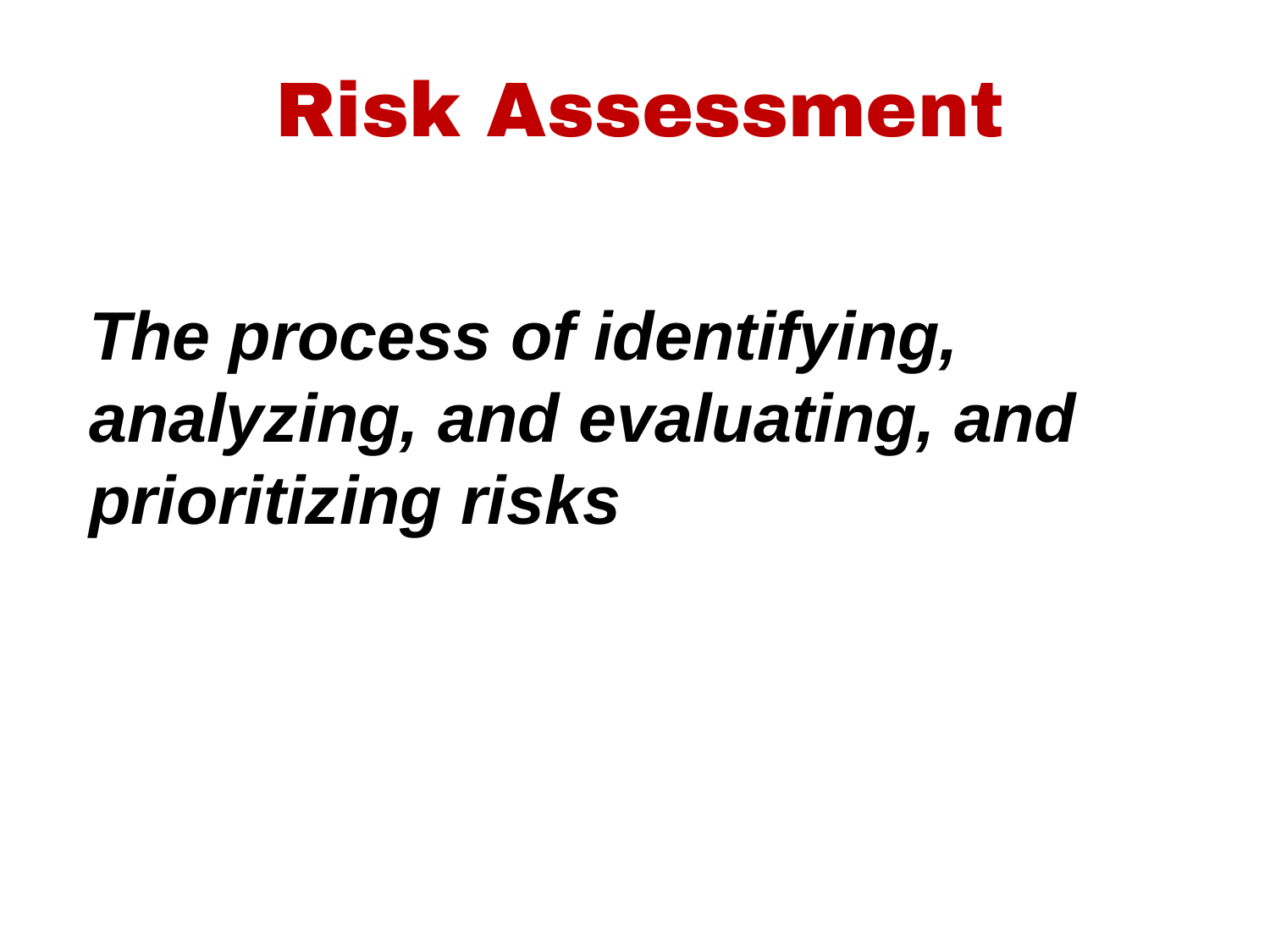

# Risk Assessment
The process of identifying, analyzing, and evaluating, and prioritizing risks

Cornerstone Electrical Consultants, Inc.